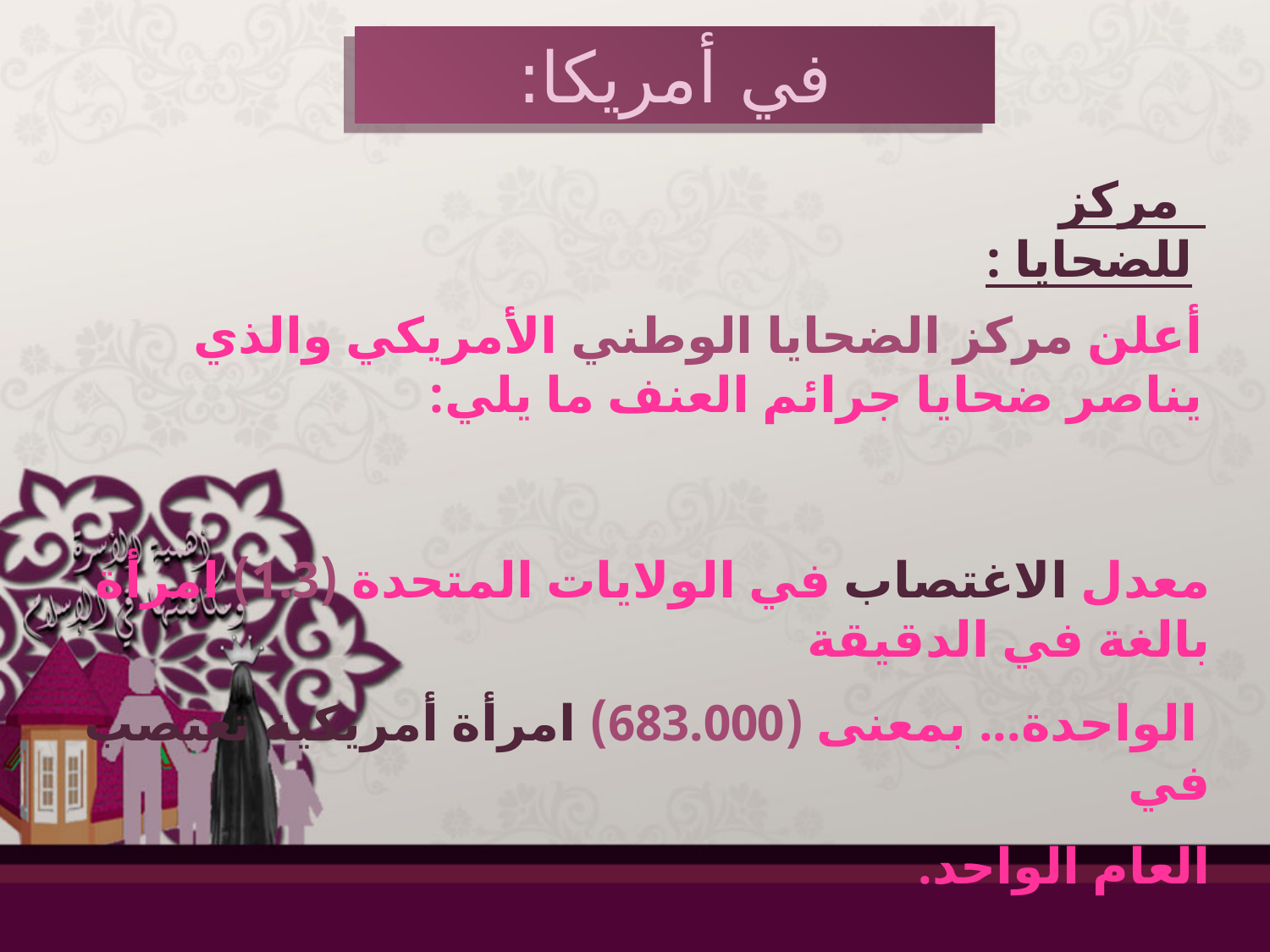

في أمريكا:
 مركز للضحايا :
أعلن مركز الضحايا الوطني الأمريكي والذي يناصر ضحايا جرائم العنف ما يلي:
معدل الاغتصاب في الولايات المتحدة (1.3) امرأة بالغة في الدقيقة
 الواحدة... بمعنى (683.000) امرأة أمريكية تغتصب في
العام الواحد.